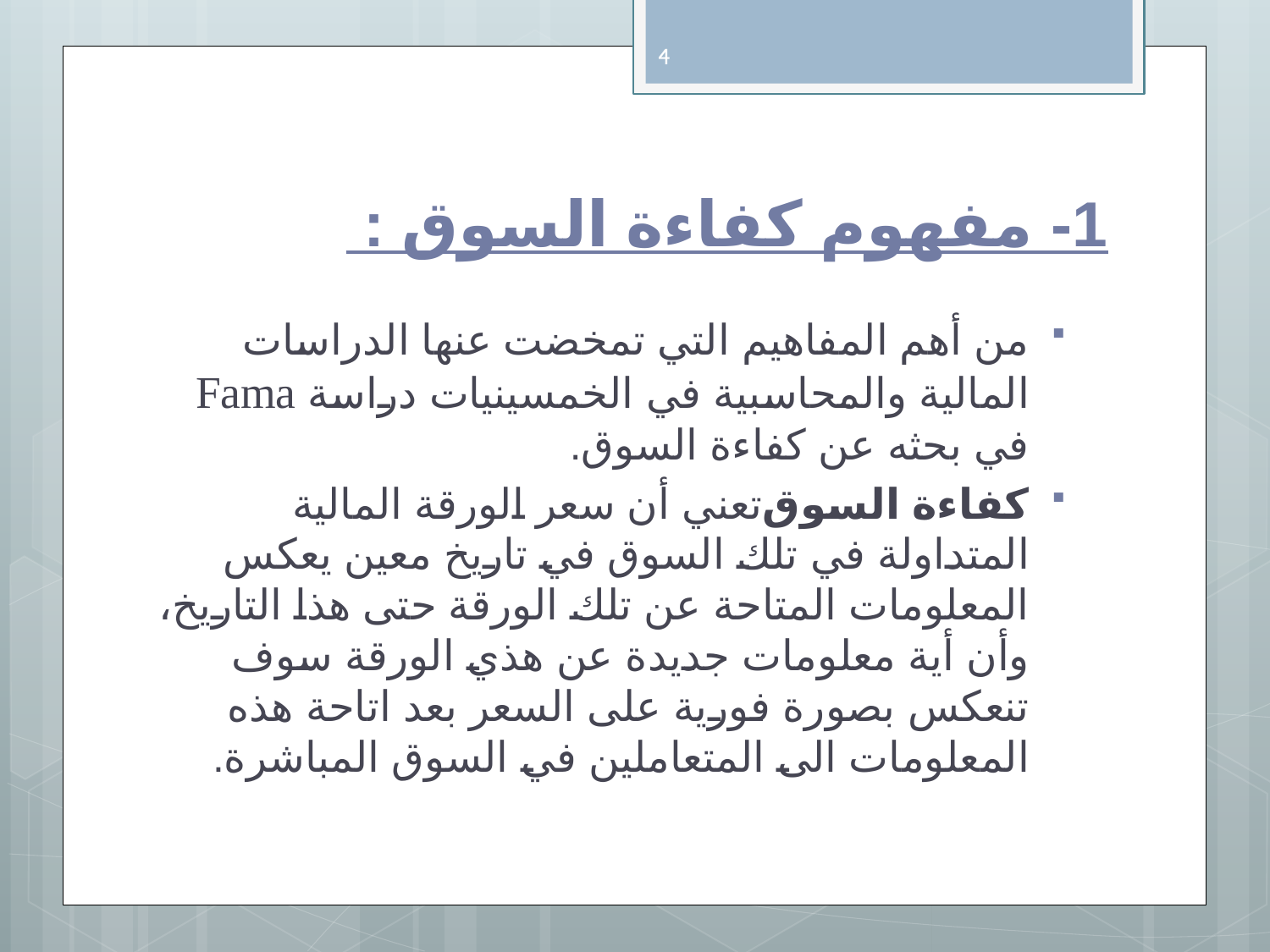

4
# 1- مفهوم كفاءة السوق :
من أهم المفاهيم التي تمخضت عنها الدراسات المالية والمحاسبية في الخمسينيات دراسة Fama في بحثه عن كفاءة السوق.
كفاءة السوق	تعني أن سعر الورقة المالية المتداولة في تلك السوق في تاريخ معين يعكس المعلومات المتاحة عن تلك الورقة حتى هذا التاريخ، وأن أية معلومات جديدة عن هذي الورقة سوف تنعكس بصورة فورية على السعر بعد اتاحة هذه المعلومات الى المتعاملين في السوق المباشرة.